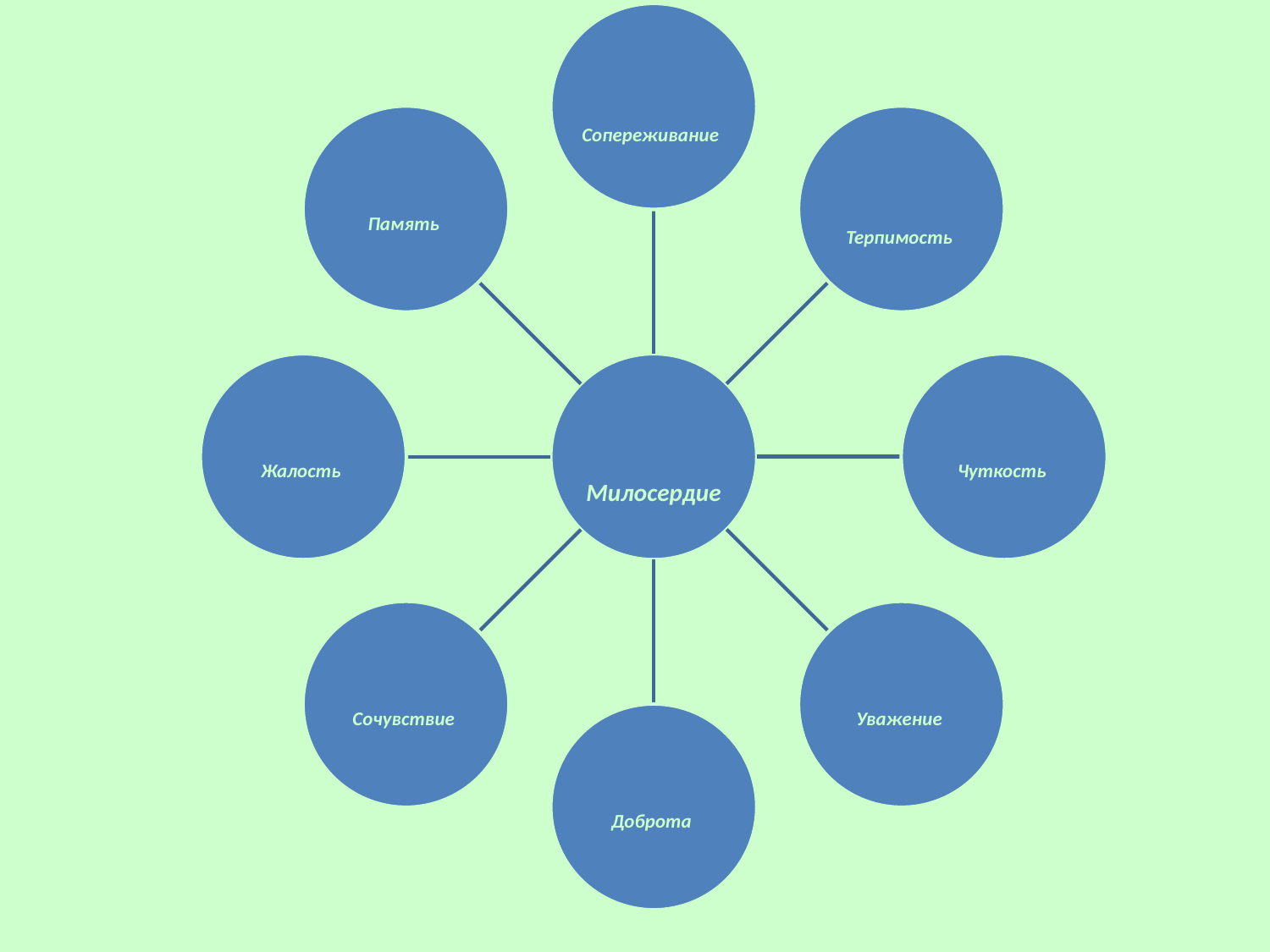

Милосердие

Сопереживание

Терпимость

Чуткость

Уважение

Доброта

Сочувствие

Жалость

Память